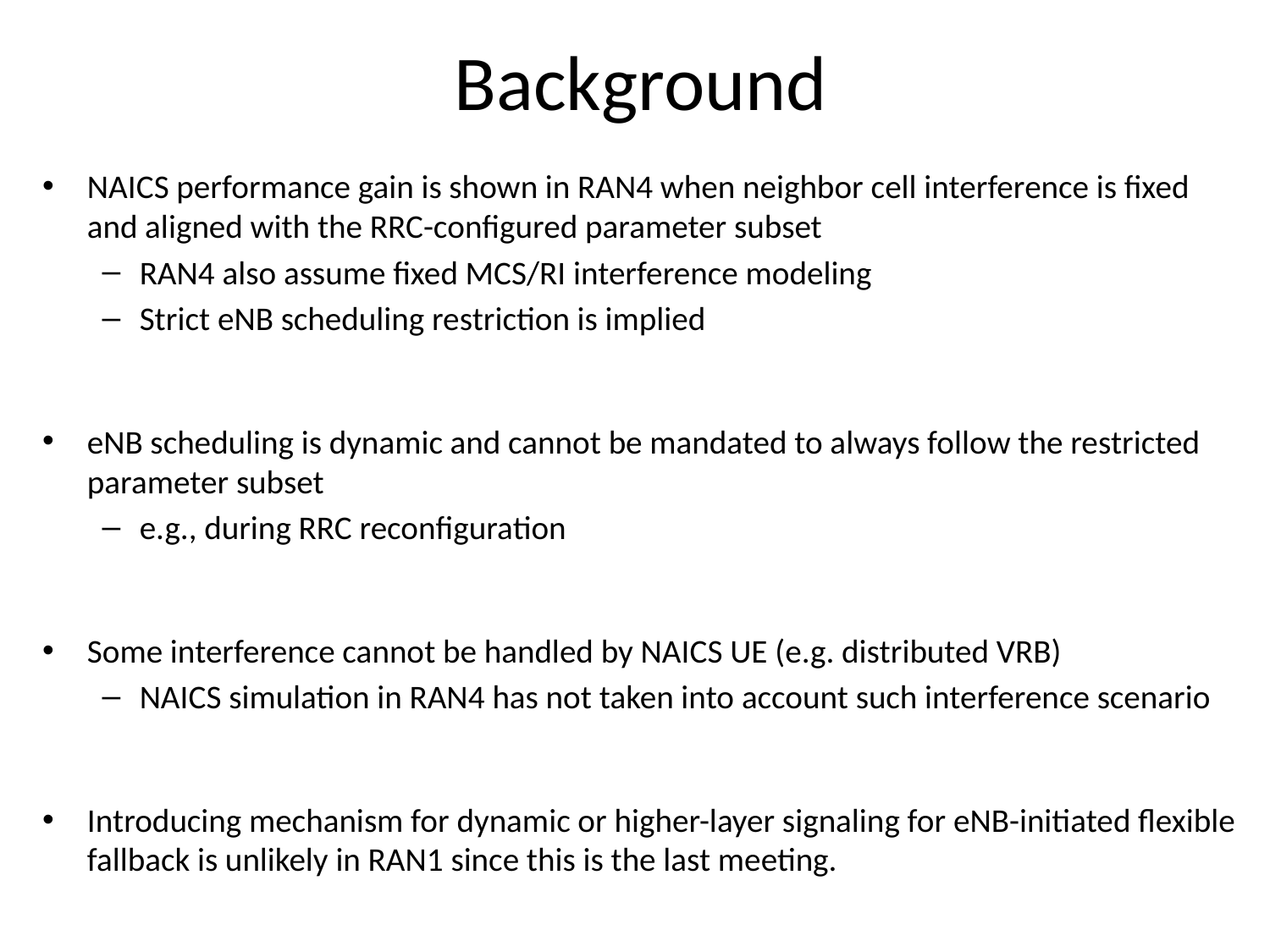

# Background
NAICS performance gain is shown in RAN4 when neighbor cell interference is fixed and aligned with the RRC-configured parameter subset
RAN4 also assume fixed MCS/RI interference modeling
Strict eNB scheduling restriction is implied

eNB scheduling is dynamic and cannot be mandated to always follow the restricted parameter subset
e.g., during RRC reconfiguration

Some interference cannot be handled by NAICS UE (e.g. distributed VRB)
NAICS simulation in RAN4 has not taken into account such interference scenario

Introducing mechanism for dynamic or higher-layer signaling for eNB-initiated flexible fallback is unlikely in RAN1 since this is the last meeting.